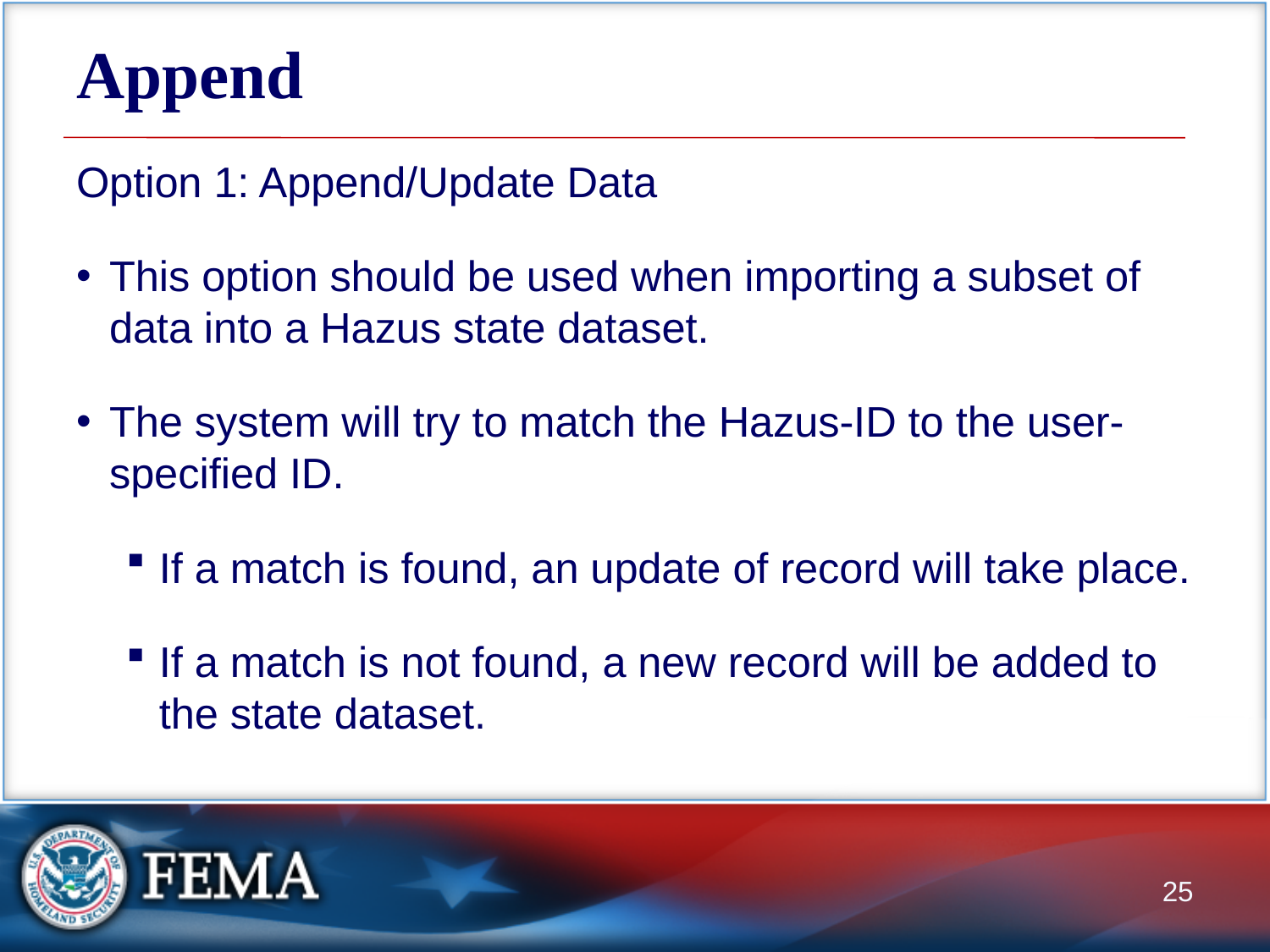

# Append
Option 1: Append/Update Data
This option should be used when importing a subset of data into a Hazus state dataset.
The system will try to match the Hazus-ID to the user-specified ID.
If a match is found, an update of record will take place.
If a match is not found, a new record will be added to the state dataset.
25